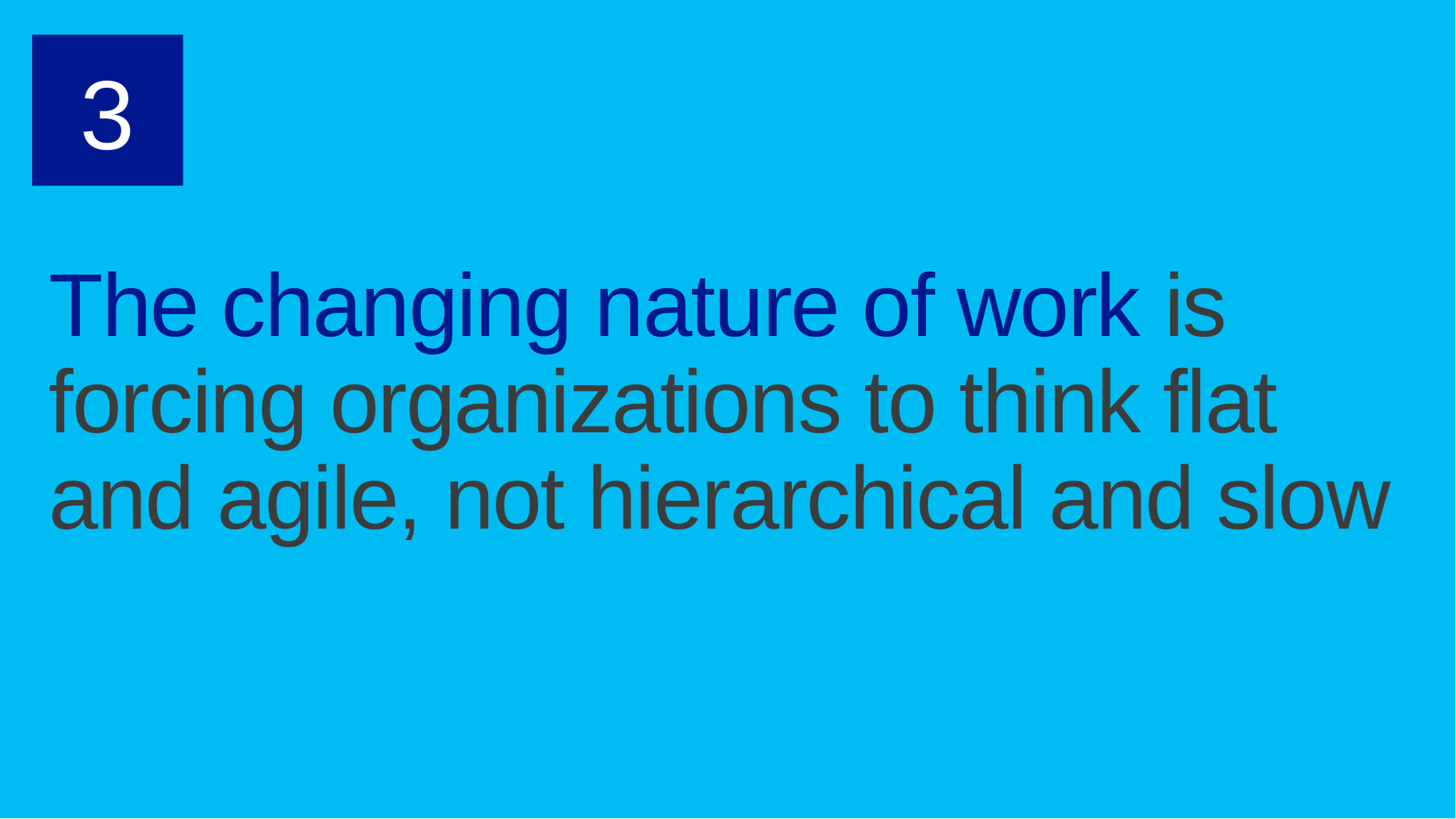

3
# The changing nature of work is forcing organizations to think flat and agile, not hierarchical and slow